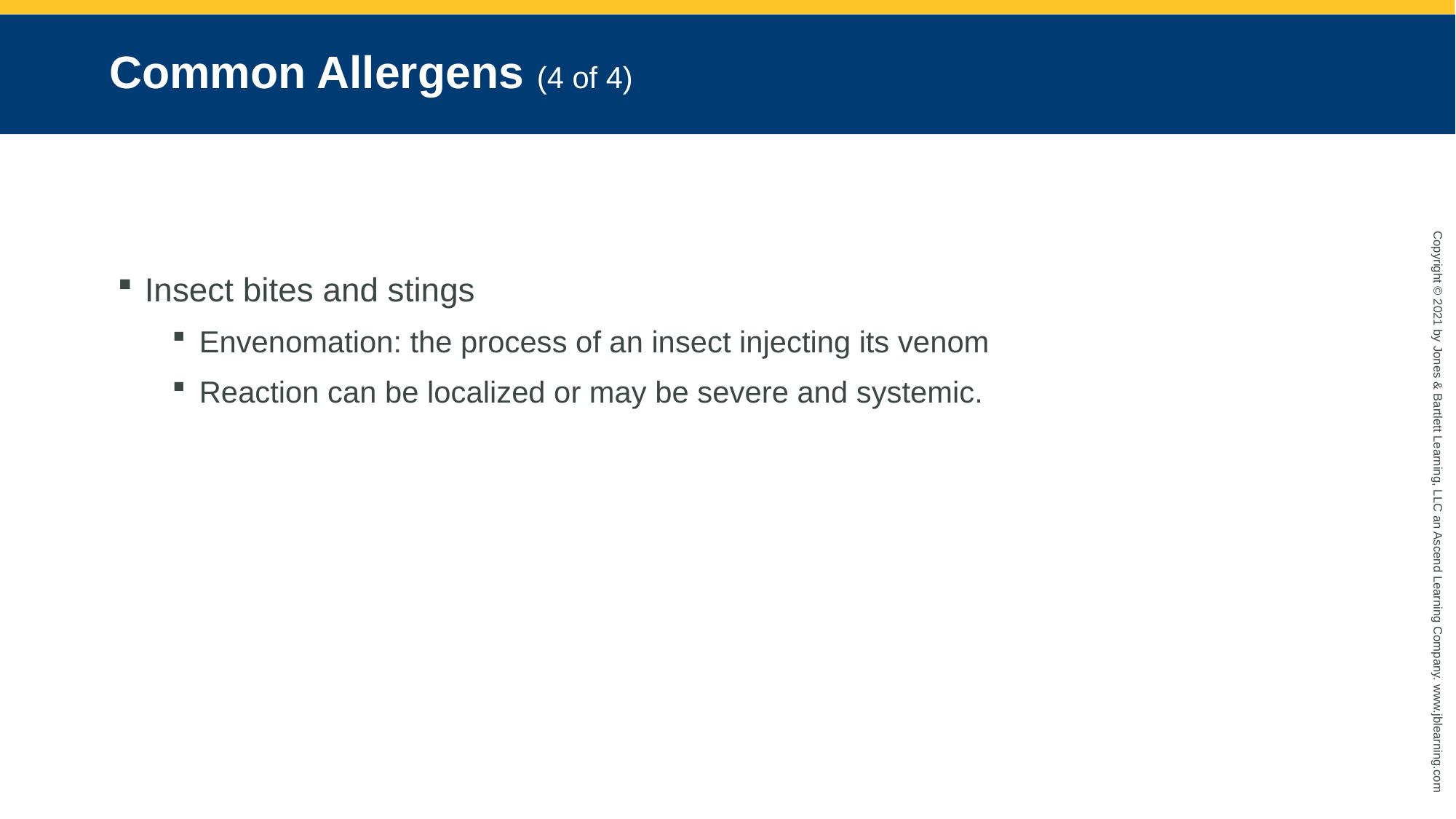

# Common Allergens (4 of 4)
Insect bites and stings
Envenomation: the process of an insect injecting its venom
Reaction can be localized or may be severe and systemic.